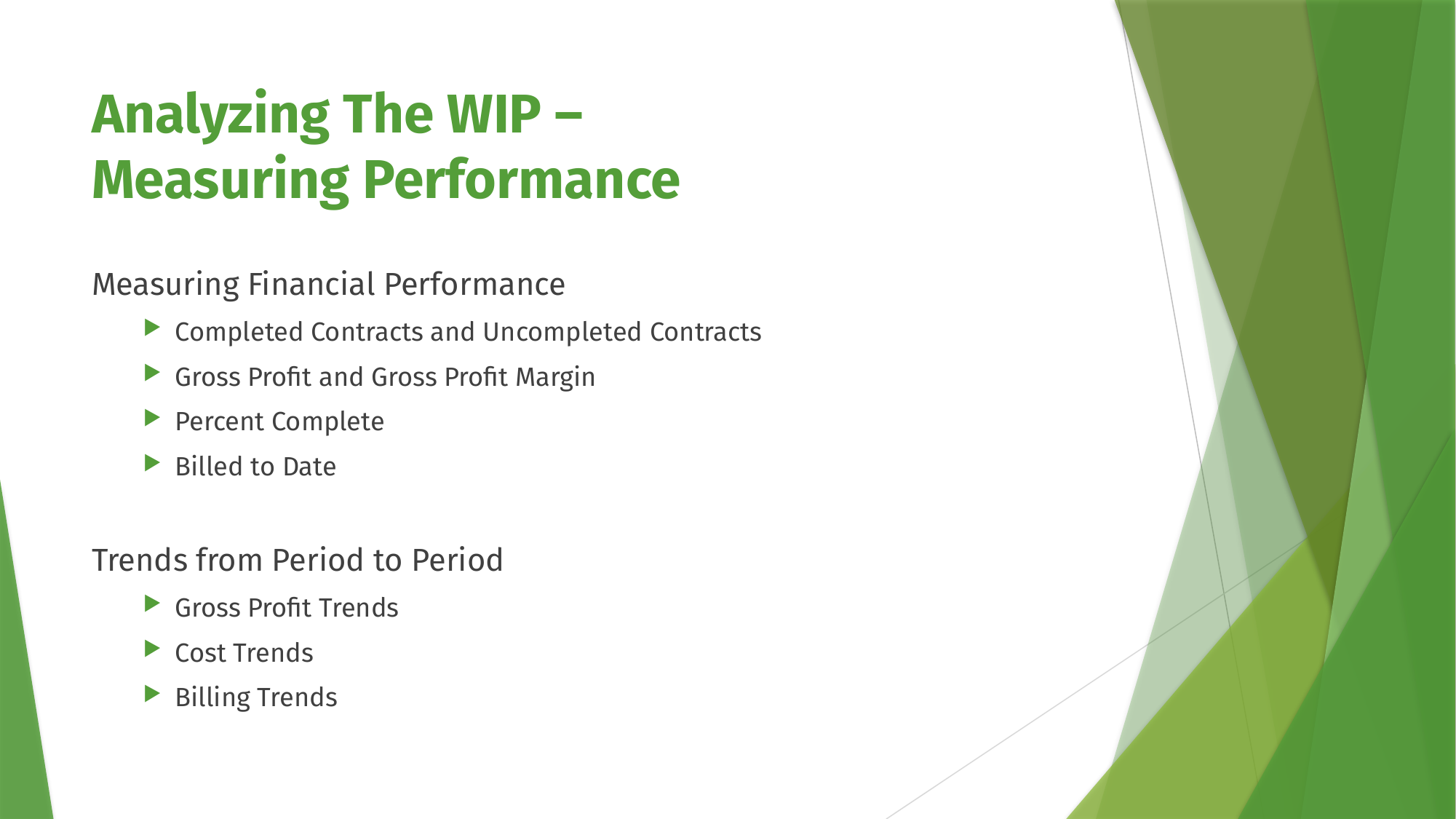

# Analyzing The WIP – Measuring Performance
Measuring Financial Performance
Completed Contracts and Uncompleted Contracts
Gross Profit and Gross Profit Margin
Percent Complete
Billed to Date

Trends from Period to Period
Gross Profit Trends
Cost Trends
Billing Trends